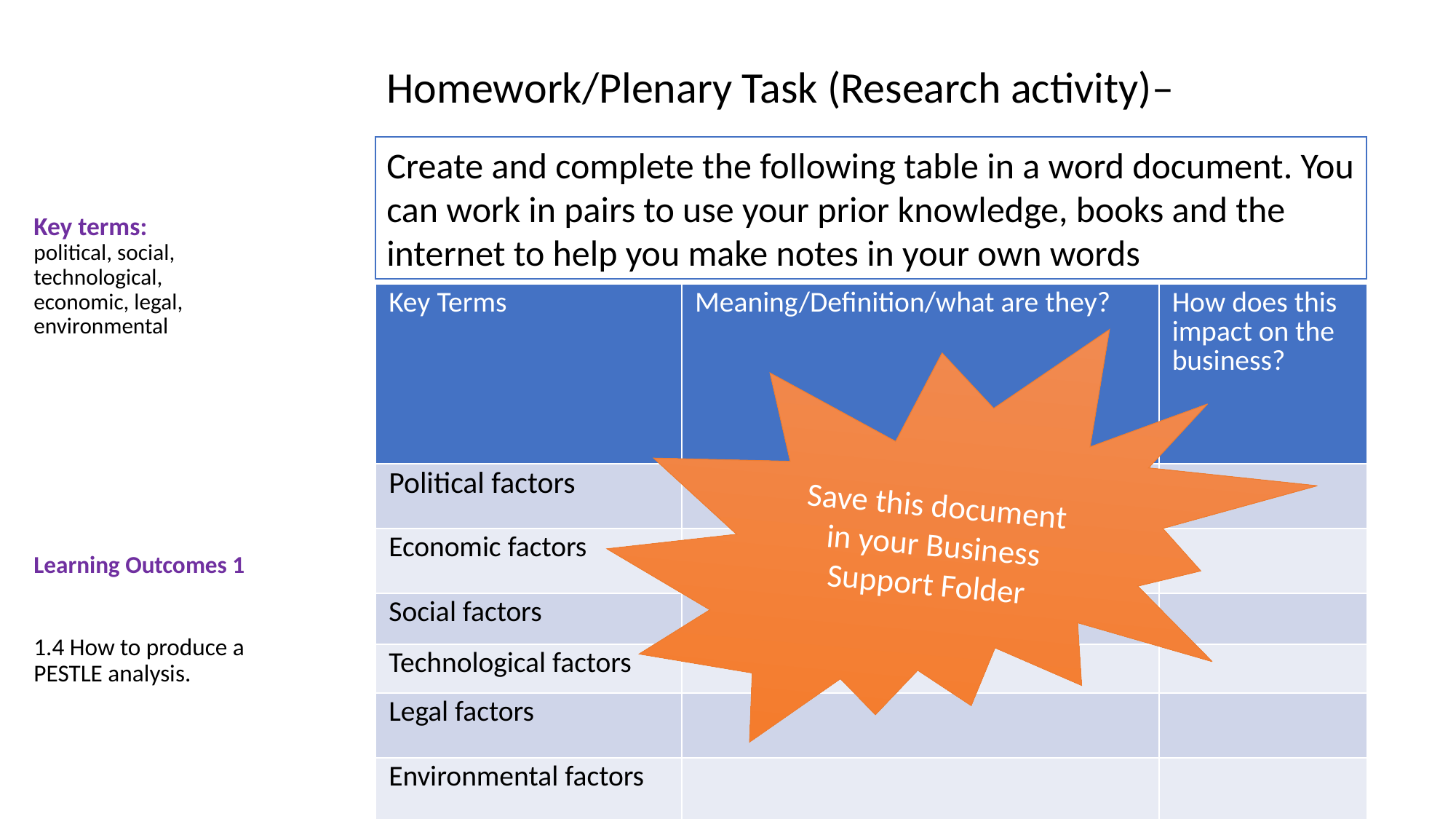

# Homework/Plenary Task (Research activity)–
Create and complete the following table in a word document. You can work in pairs to use your prior knowledge, books and the internet to help you make notes in your own words

Key terms:
political, social, technological, economic, legal, environmental

Learning Outcomes 1

1.4 How to produce a PESTLE analysis.

| Key Terms | Meaning/Definition/what are they? | How does this impact on the business? |
| --- | --- | --- |
| Political factors |  |  |
| Economic factors |  |  |
| Social factors |  |  |
| Technological factors |  |  |
| Legal factors |  |  |
| Environmental factors |  |  |
Save this document in your Business Support Folder